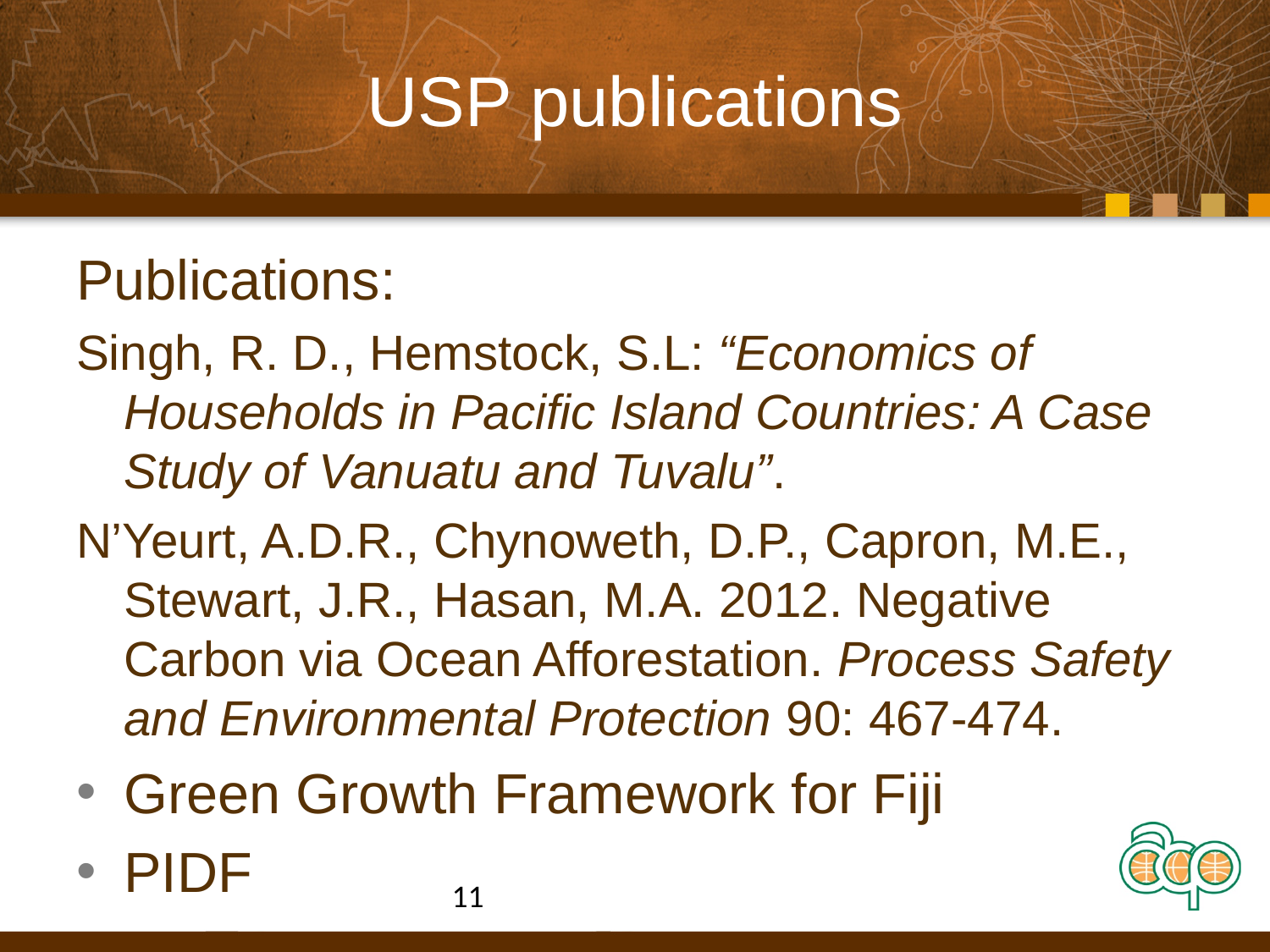

# USP publications
Publications:
Singh, R. D., Hemstock, S.L: “Economics of Households in Pacific Island Countries: A Case Study of Vanuatu and Tuvalu”.
N’Yeurt, A.D.R., Chynoweth, D.P., Capron, M.E., Stewart, J.R., Hasan, M.A. 2012. Negative Carbon via Ocean Afforestation. Process Safety and Environmental Protection 90: 467-474.
Green Growth Framework for Fiji
PIDF

11